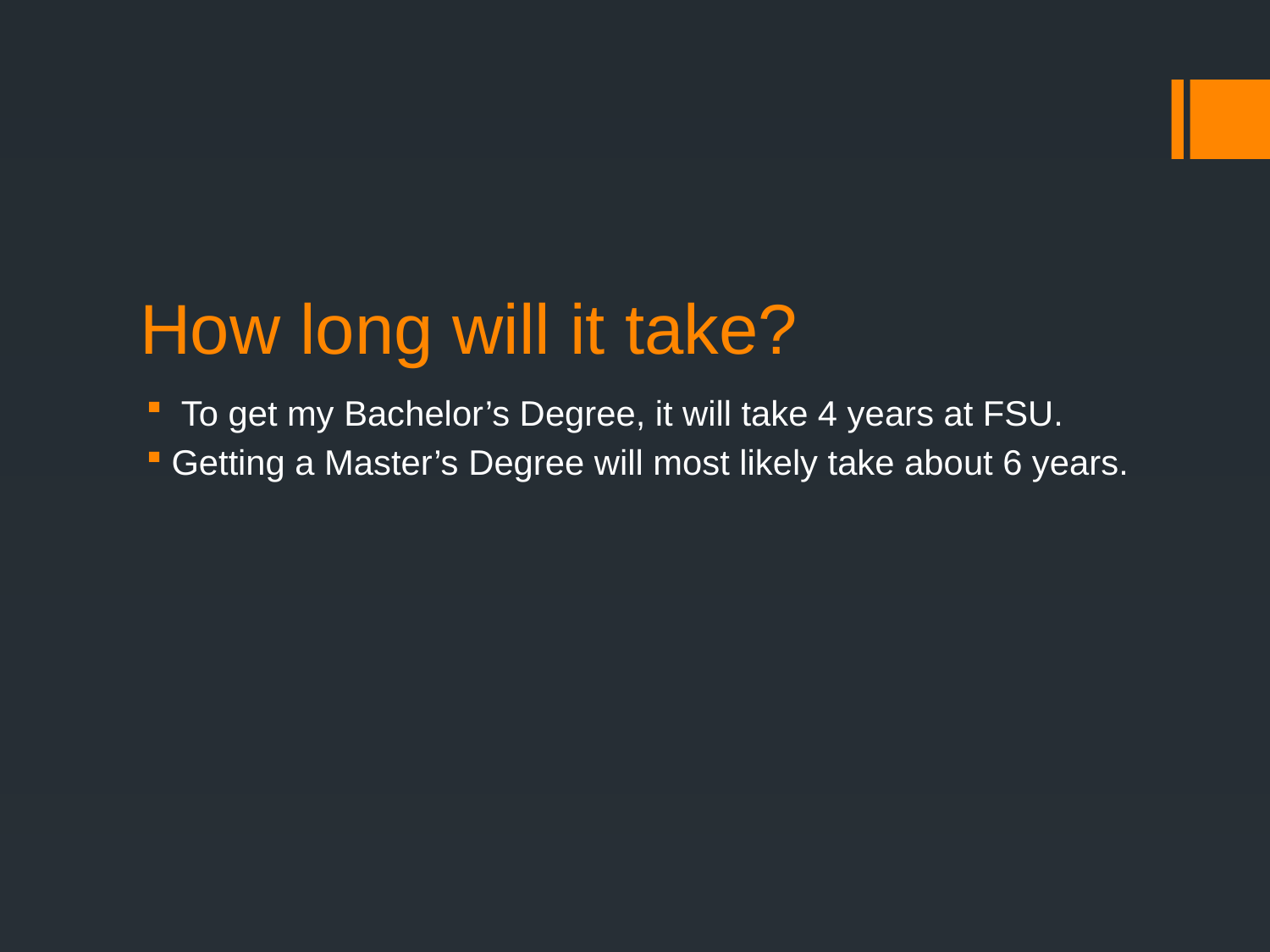

# How long will it take?
 To get my Bachelor’s Degree, it will take 4 years at FSU.
Getting a Master’s Degree will most likely take about 6 years.